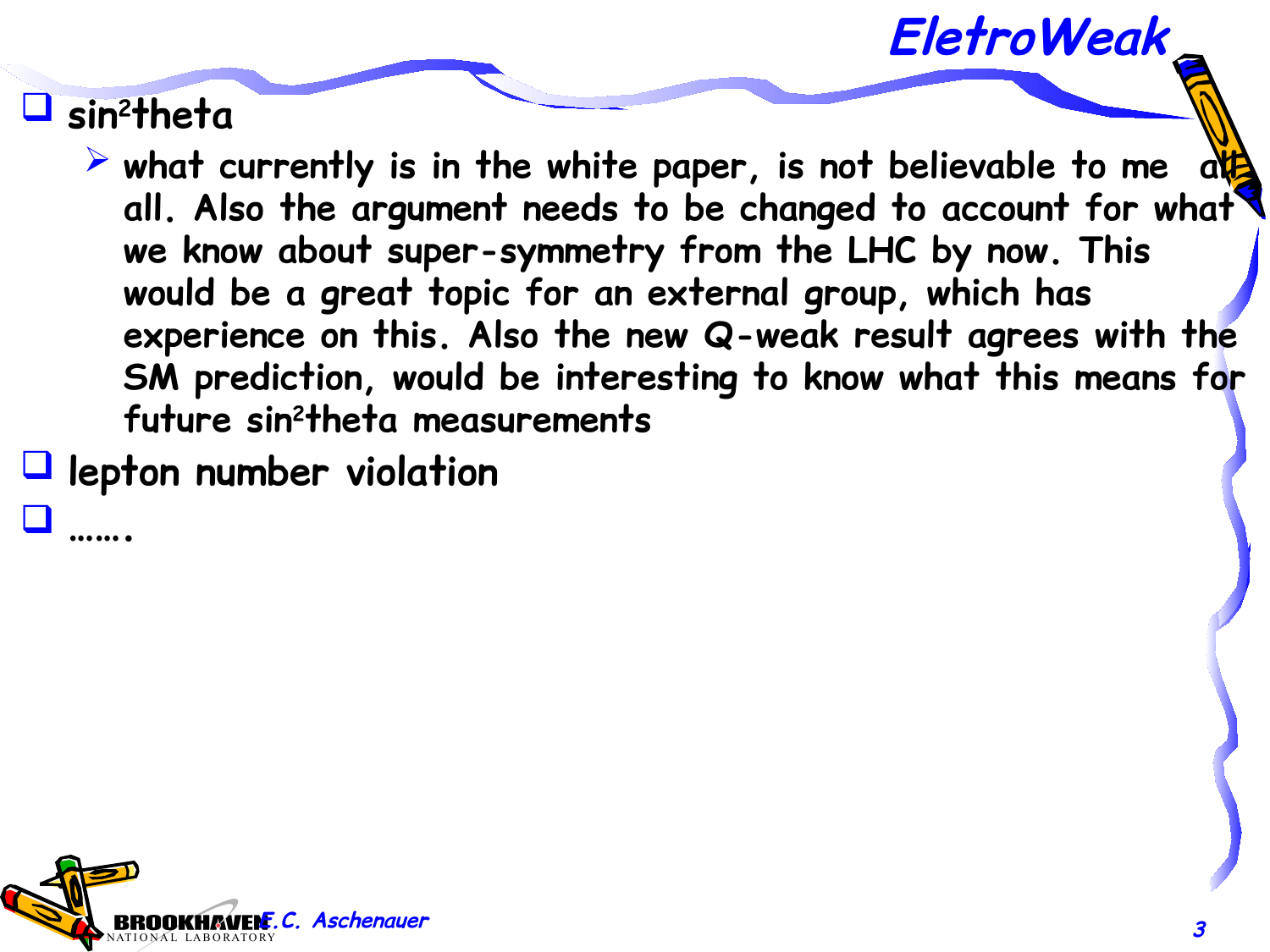

# EletroWeak
sin2theta
what currently is in the white paper, is not believable to me  all all. Also the argument needs to be changed to account for what we know about super-symmetry from the LHC by now. This would be a great topic for an external group, which has experience on this. Also the new Q-weak result agrees with the SM prediction, would be interesting to know what this means for future sin2theta measurements
lepton number violation
…….
E.C. Aschenauer
3